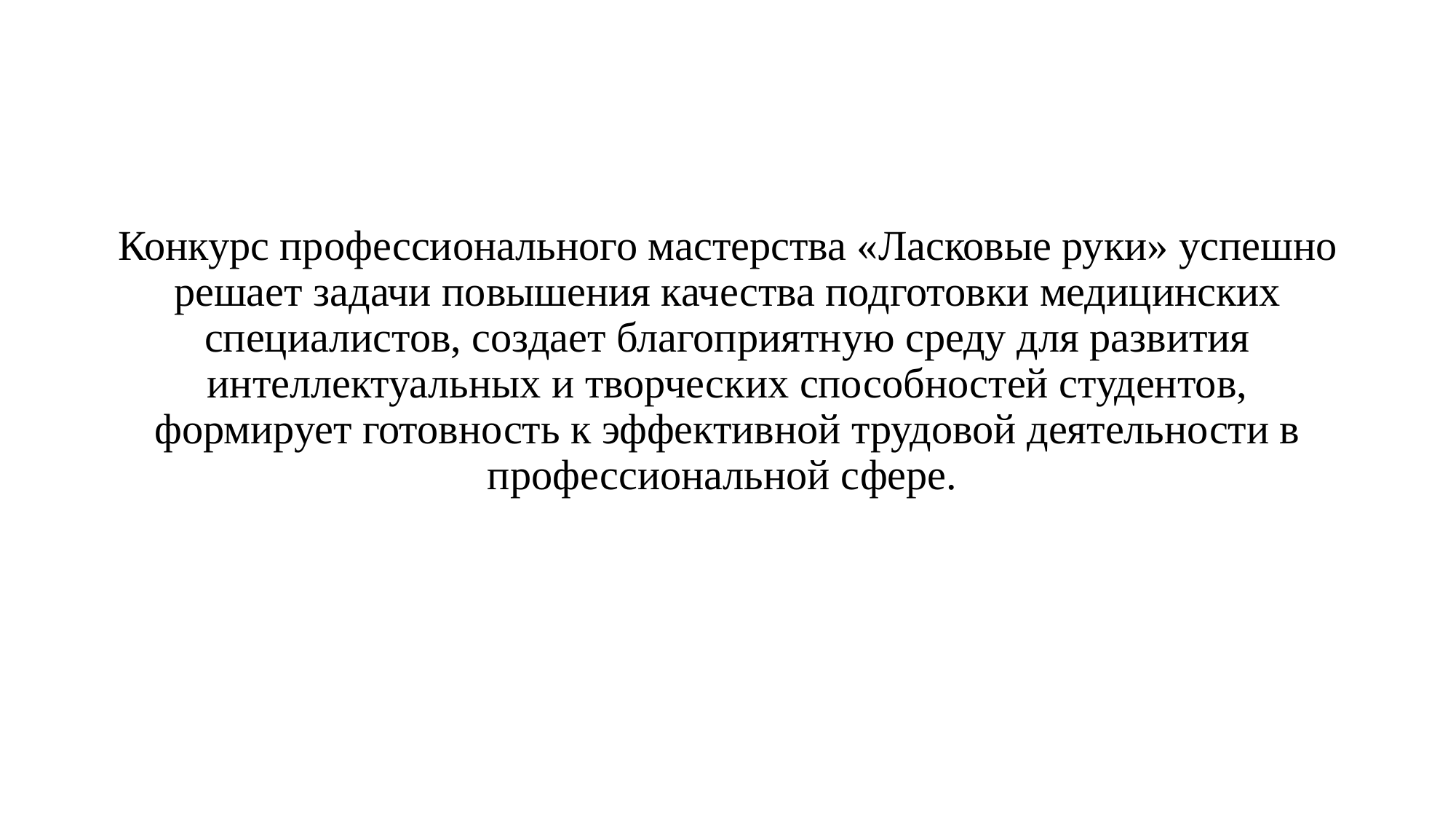

#
Конкурс профессионального мастерства «Ласковые руки» успешно решает задачи повышения качества подготовки медицинских специалистов, создает благоприятную среду для развития интеллектуальных и творческих способностей студентов, формирует готовность к эффективной трудовой деятельности в профессиональной сфере.